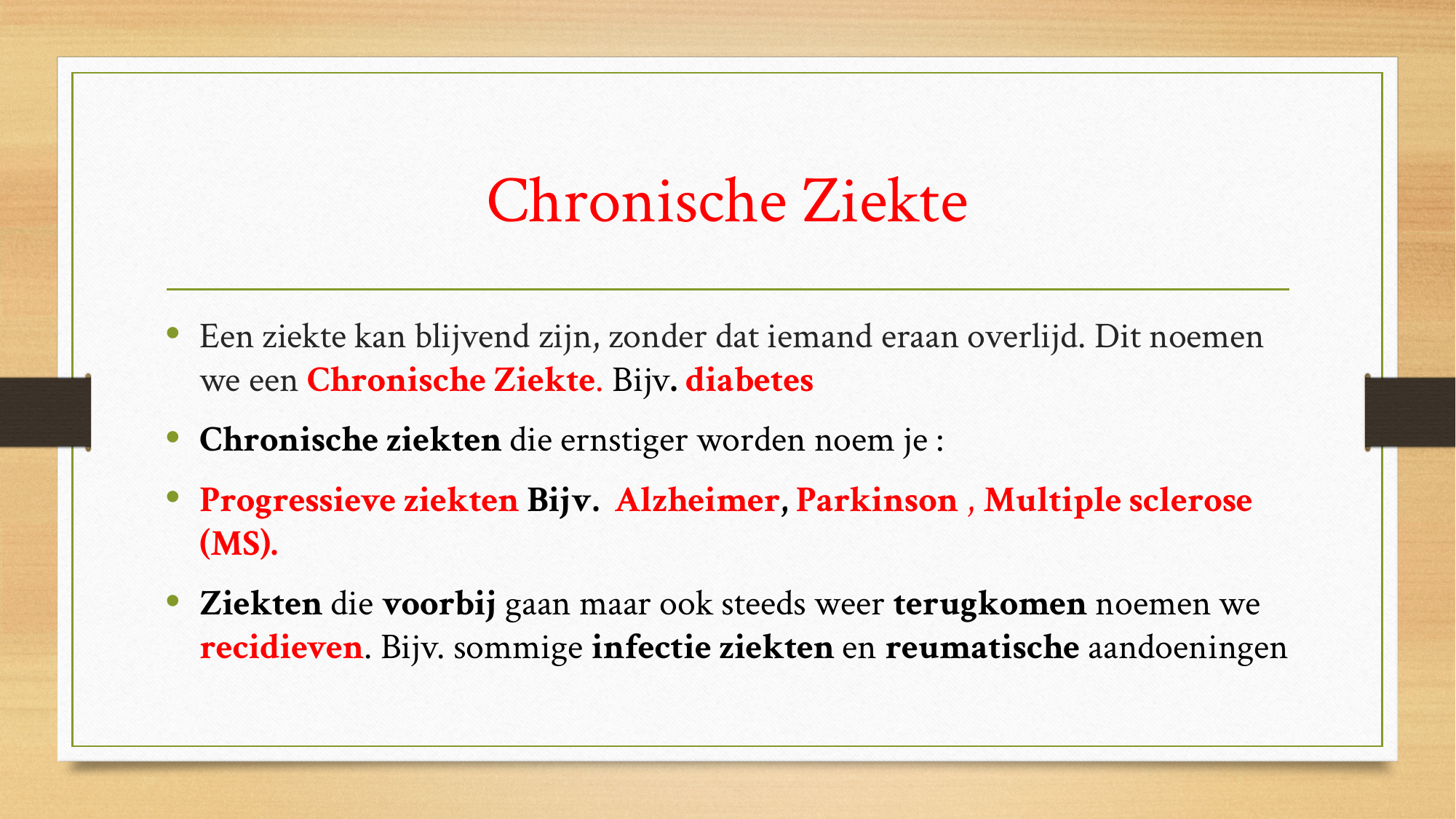

# Chronische Ziekte
Een ziekte kan blijvend zijn, zonder dat iemand eraan overlijd. Dit noemen we een Chronische Ziekte. Bijv. diabetes
Chronische ziekten die ernstiger worden noem je :
Progressieve ziekten Bijv.  Alzheimer, Parkinson , Multiple sclerose (MS).
Ziekten die voorbij gaan maar ook steeds weer terugkomen noemen we recidieven. Bijv. sommige infectie ziekten en reumatische aandoeningen